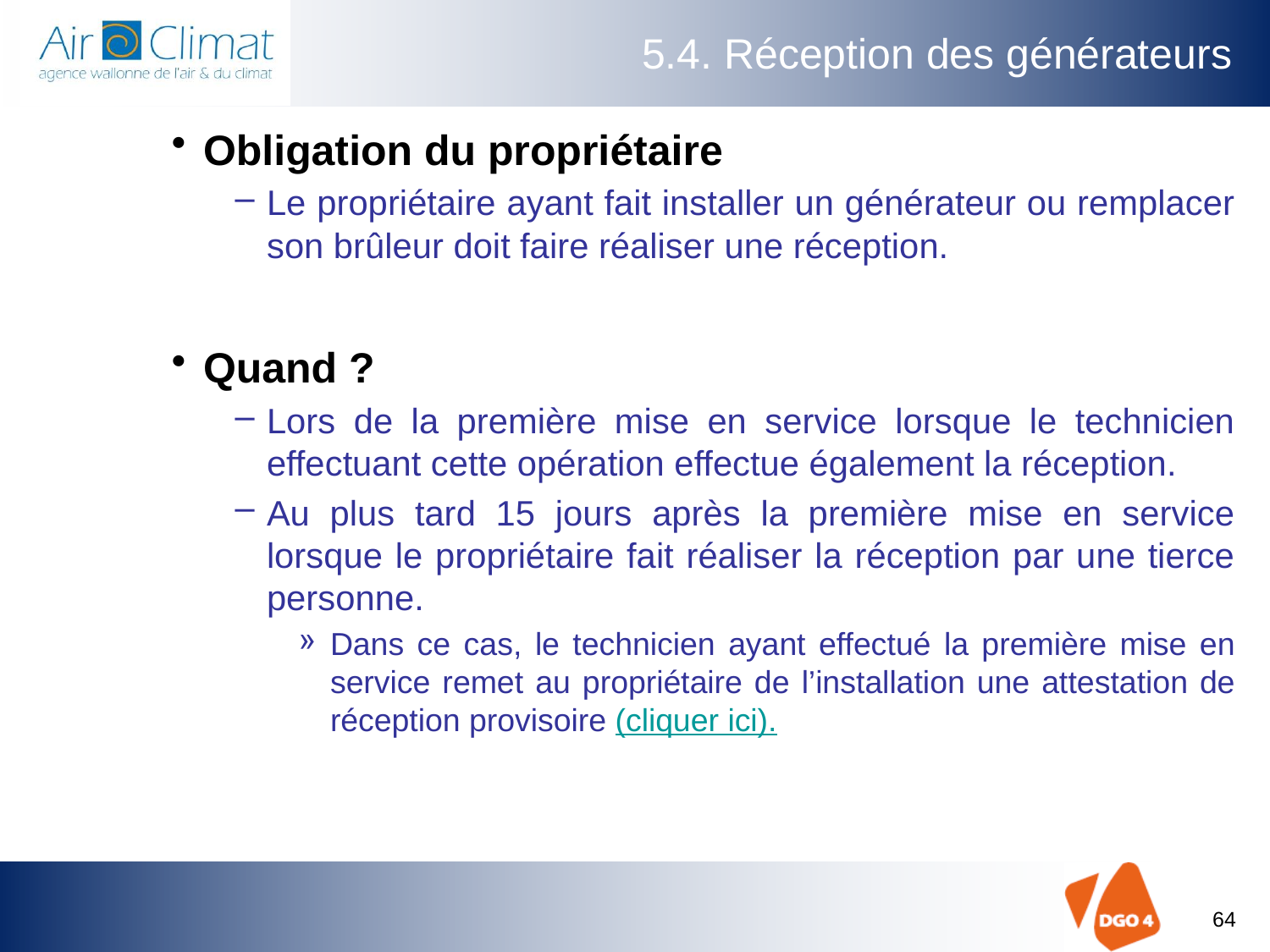

# 5.4. Réception des générateurs
Obligation du propriétaire
Le propriétaire ayant fait installer un générateur ou remplacer son brûleur doit faire réaliser une réception.

Quand ?
Lors de la première mise en service lorsque le technicien effectuant cette opération effectue également la réception.
Au plus tard 15 jours après la première mise en service lorsque le propriétaire fait réaliser la réception par une tierce personne.
Dans ce cas, le technicien ayant effectué la première mise en service remet au propriétaire de l’installation une attestation de réception provisoire (cliquer ici).

64